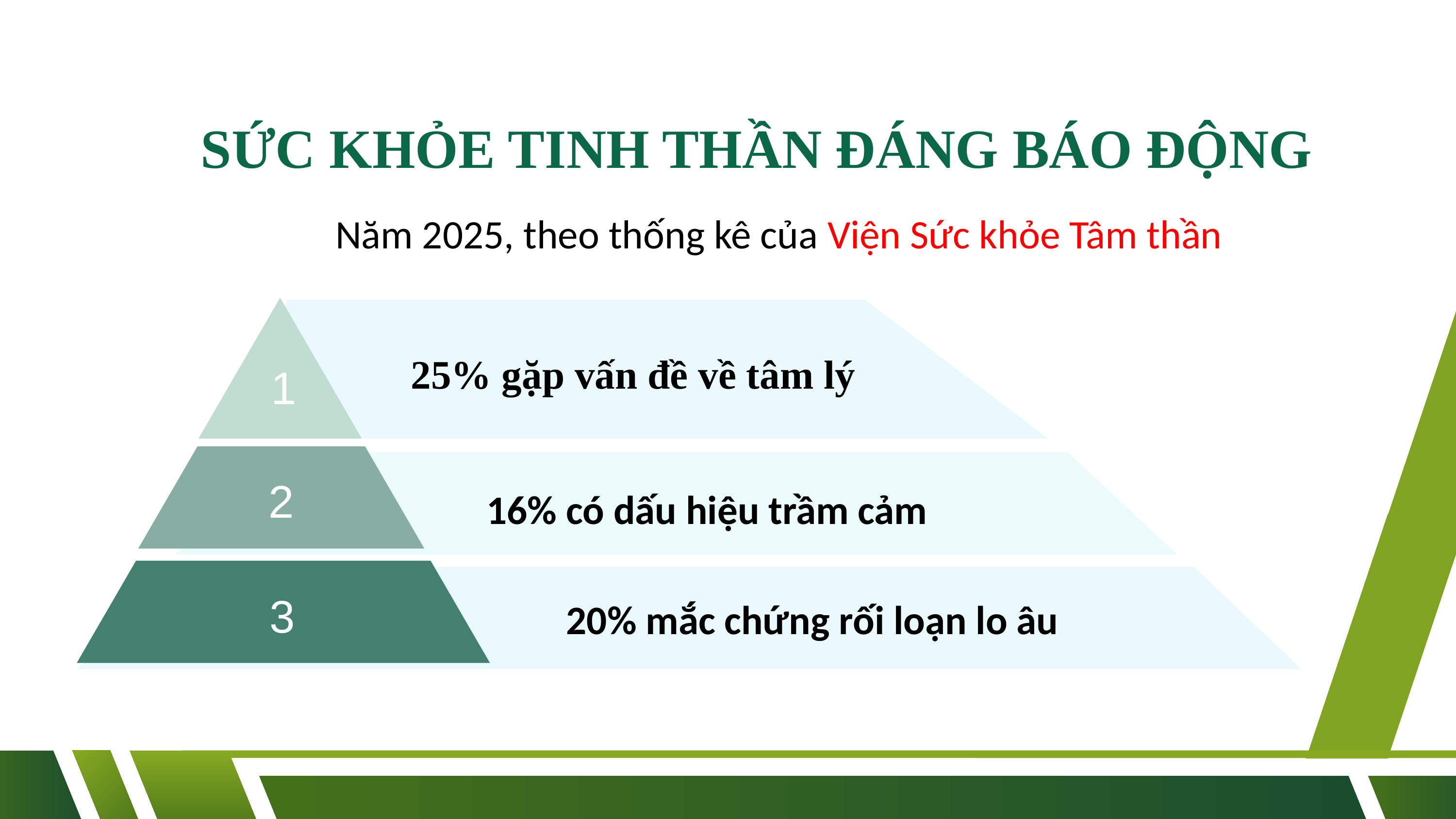

SỨC KHỎE TINH THẦN ĐÁNG BÁO ĐỘNG

25% gặp vấn đề về tâm lý
1
Năm 2025, theo thống kê của Viện Sức khỏe Tâm thần

2
16% có dấu hiệu trầm cảm

20% mắc chứng rối loạn lo âu
3